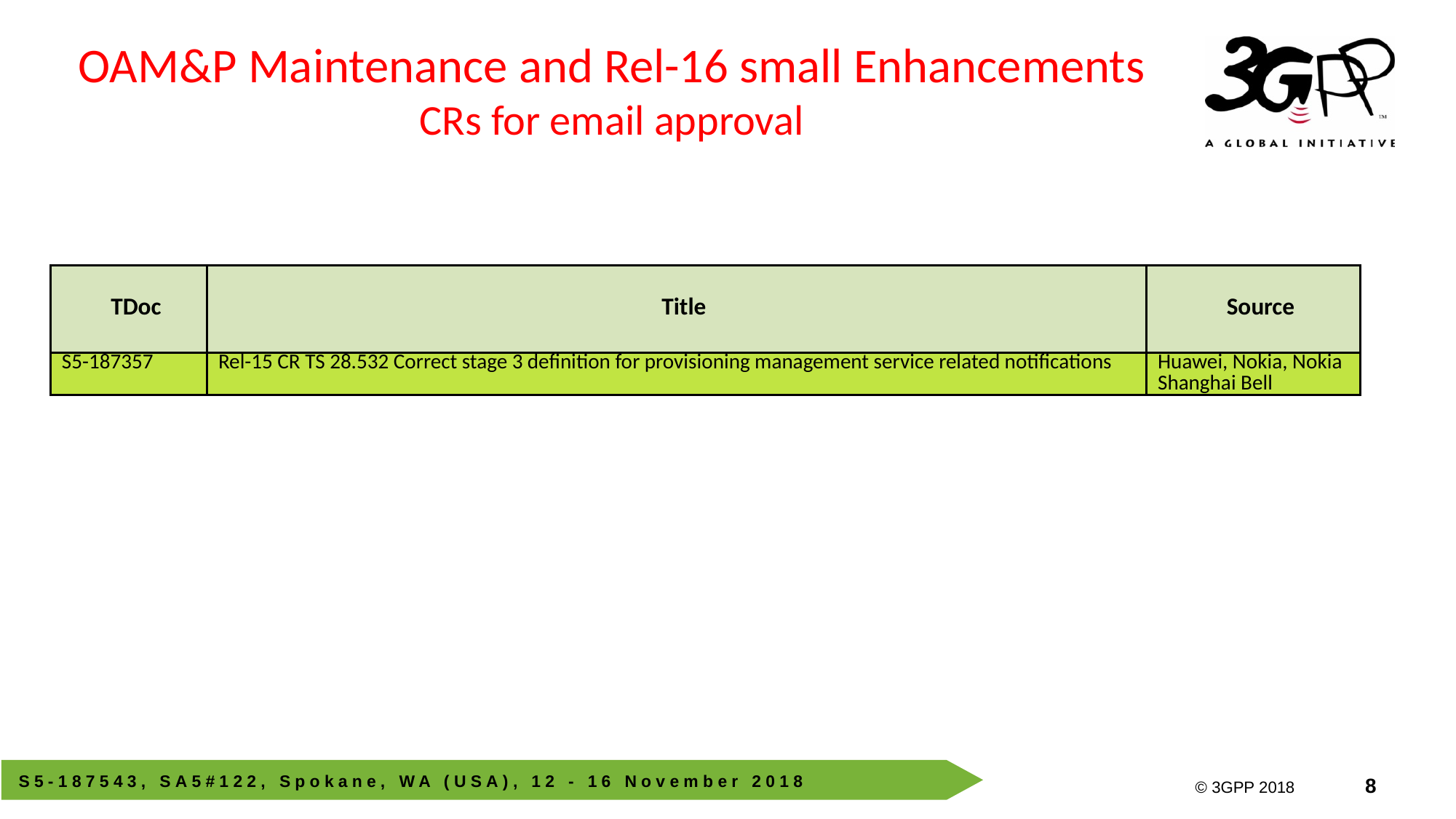

OAM&P Maintenance and Rel-16 small Enhancements
CRs for email approval
| TDoc | Title | Source |
| --- | --- | --- |
| S5-187357 | Rel-15 CR TS 28.532 Correct stage 3 definition for provisioning management service related notifications | Huawei, Nokia, Nokia Shanghai Bell |